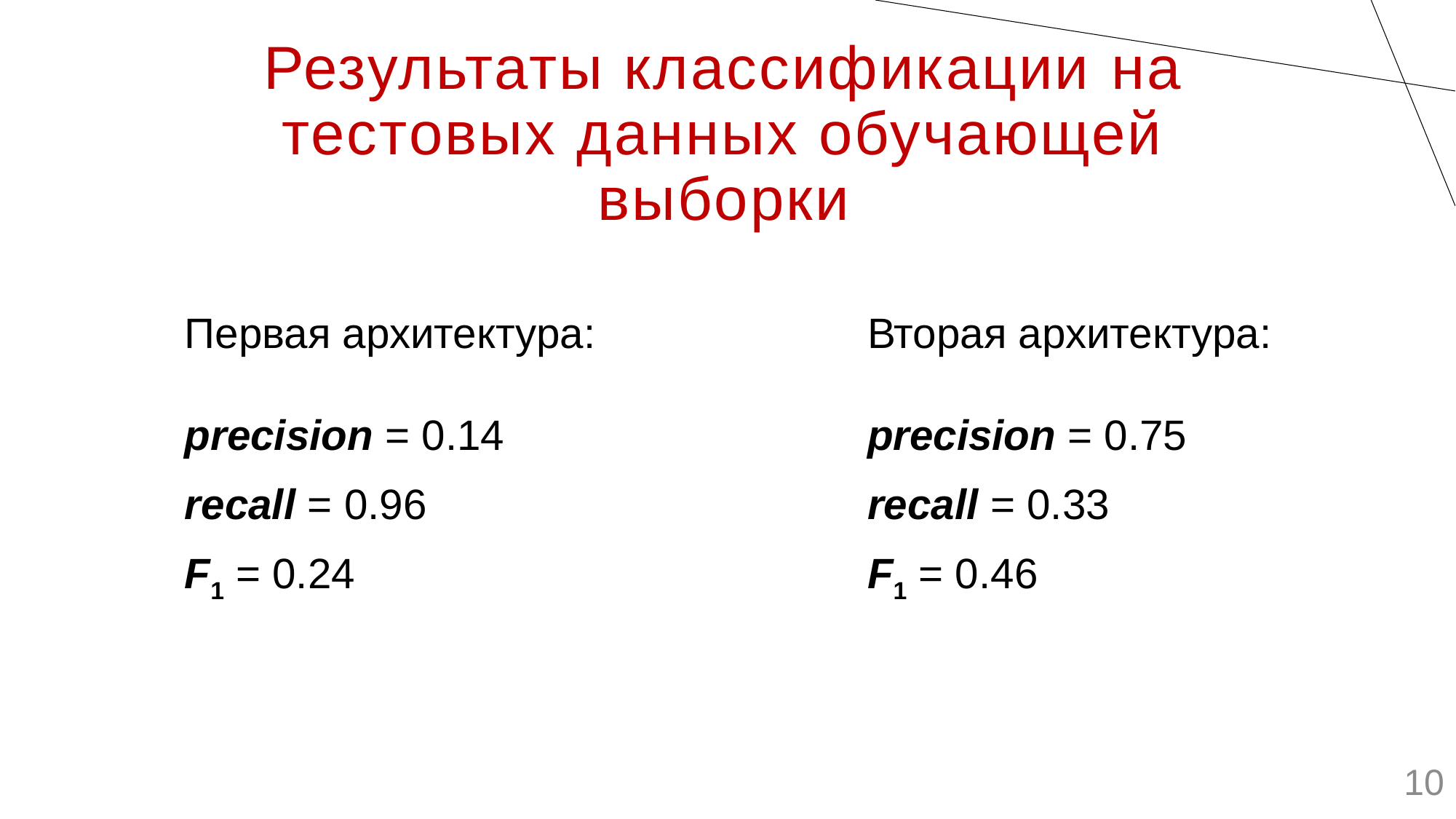

# Результаты классификации на тестовых данных обучающей выборки
Первая архитектура:

precision = 0.14
recall = 0.96
F1 = 0.24
Вторая архитектура:

precision = 0.75
recall = 0.33
F1 = 0.46
10